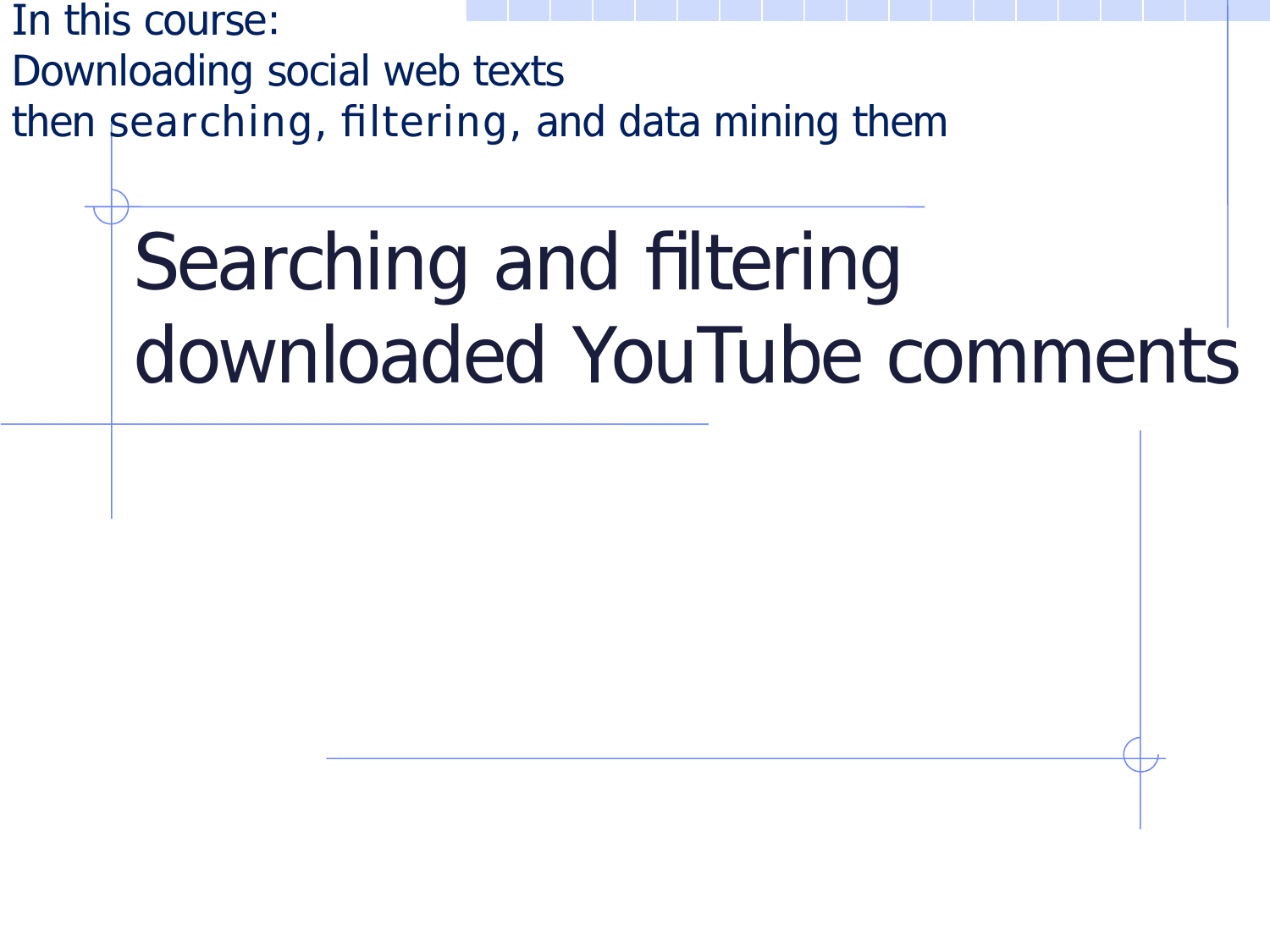

In this course:
Downloading social web texts
then searching, filtering, and data mining them
# Searching and filtering downloaded YouTube comments